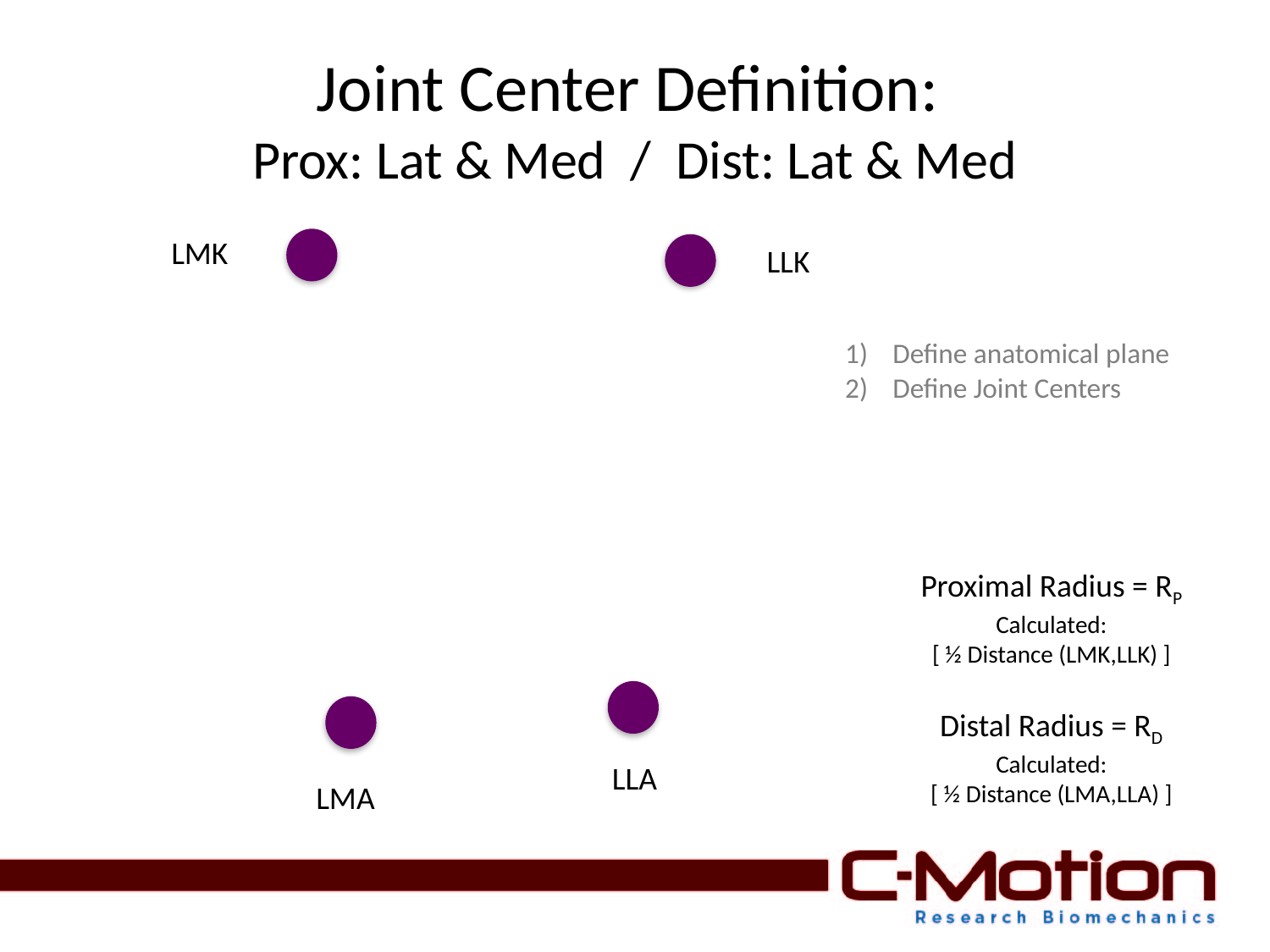

# Joint Center Definition: Prox: Lat & Med  /  Dist: Lat & Med
LMK

LLK

Define anatomical plane
Define Joint Centers
Proximal Radius = RP
Calculated:
[ ½ Distance (LMK,LLK) ]

Distal Radius = RD
Calculated:
[ ½ Distance (LMA,LLA) ]
LLA
LMA